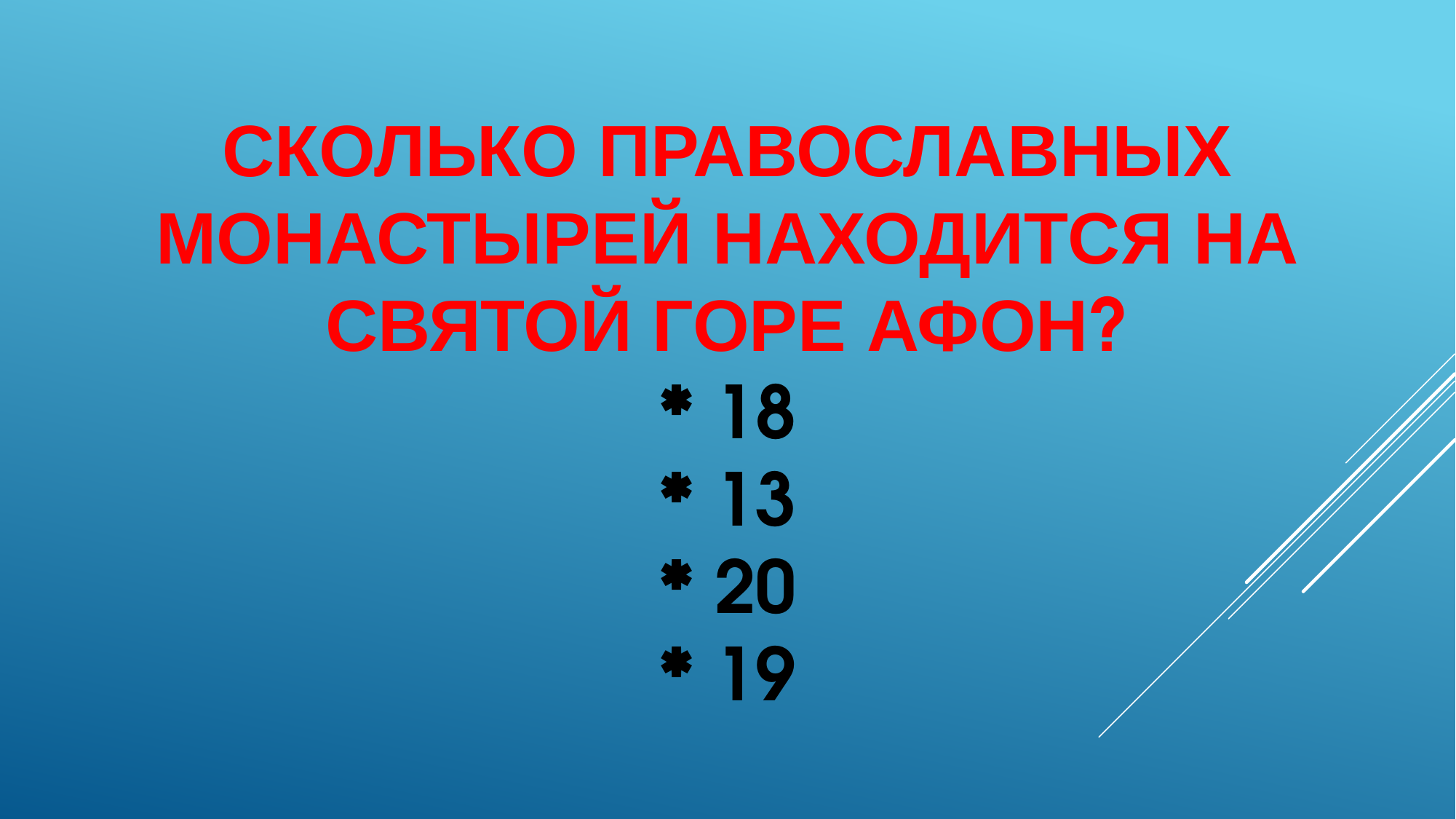

# Сколько православных монастырей находится на святой горе афон? * 18 * 13 * 20 * 19